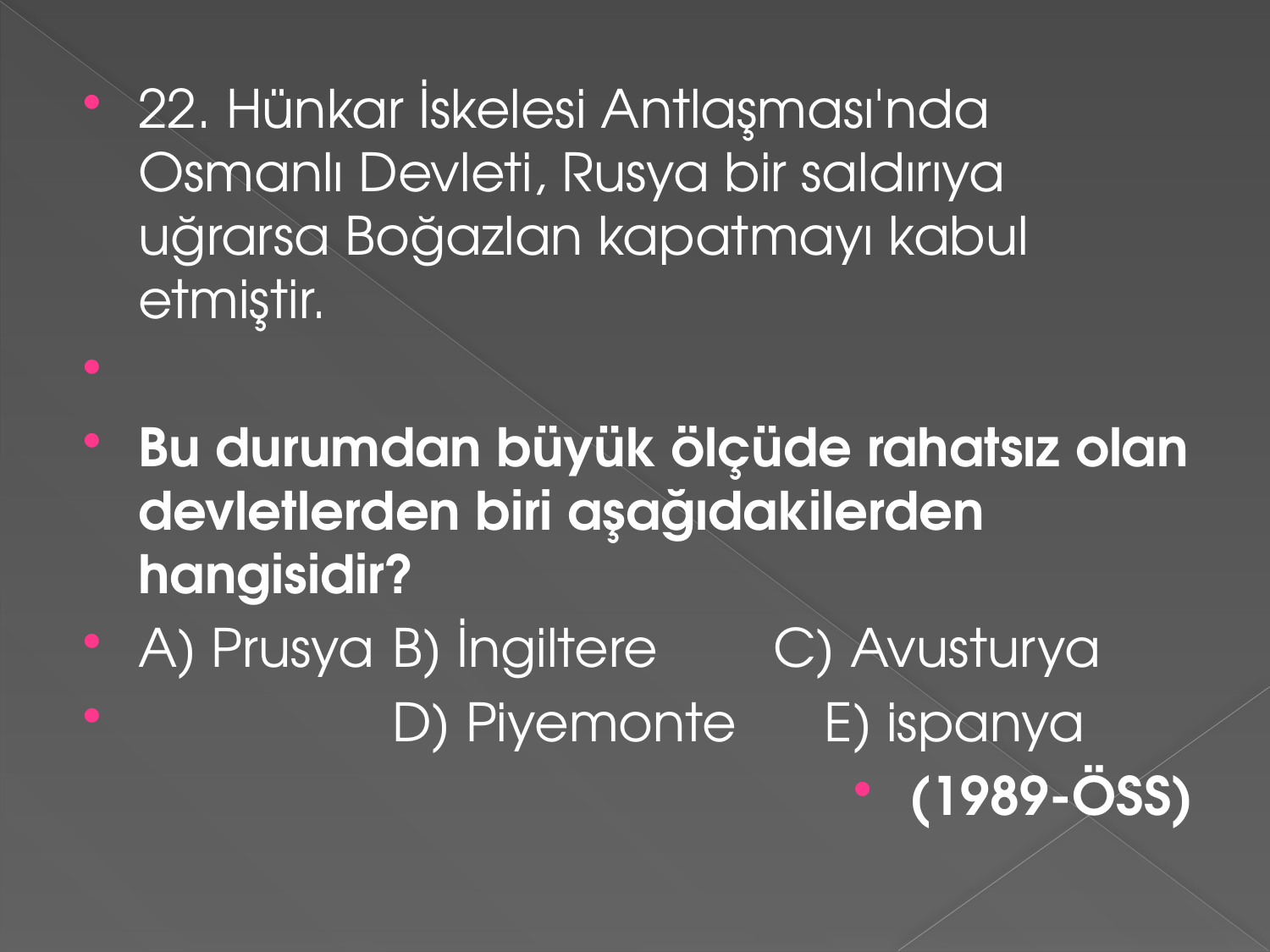

22. Hünkar İskelesi Antlaşması'nda Osmanlı Devleti, Rusya bir saldırıya uğrarsa Boğazlan kapatmayı kabul etmiştir.

Bu durumdan büyük ölçüde rahatsız olan devletlerden biri aşağıdakilerden hangisidir?
A) Prusya	B) İngiltere	C) Avusturya
		D) Piyemonte      E) ispanya
(1989-ÖSS)